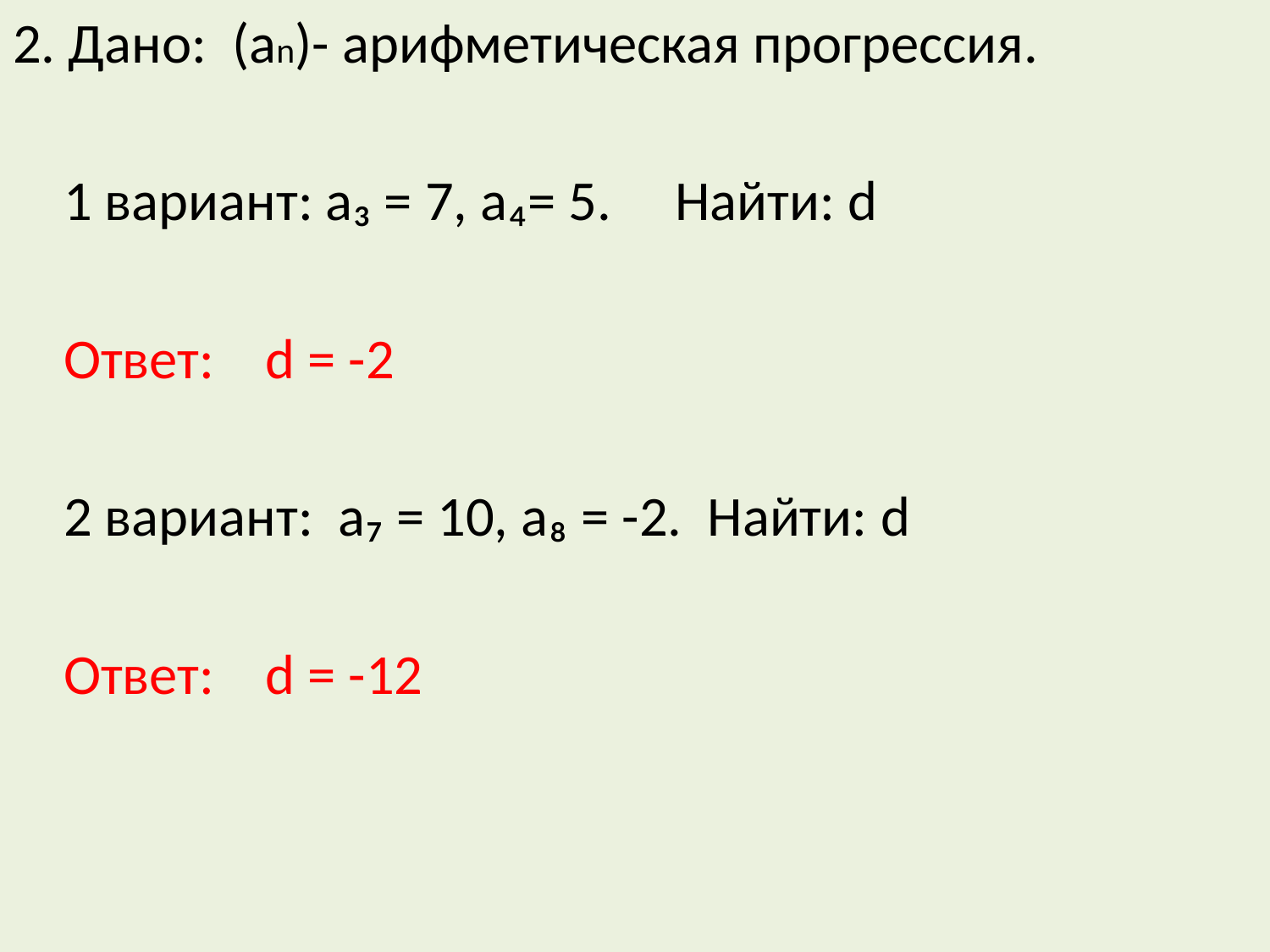

2. Дано:  (аn)- арифметическая прогрессия.

    1 вариант: а₃ = 7, а₄= 5.     Найти: d

    Ответ:    d = -2

    2 вариант:  а₇ = 10, а₈ = -2.  Найти: d

    Ответ:    d = -12